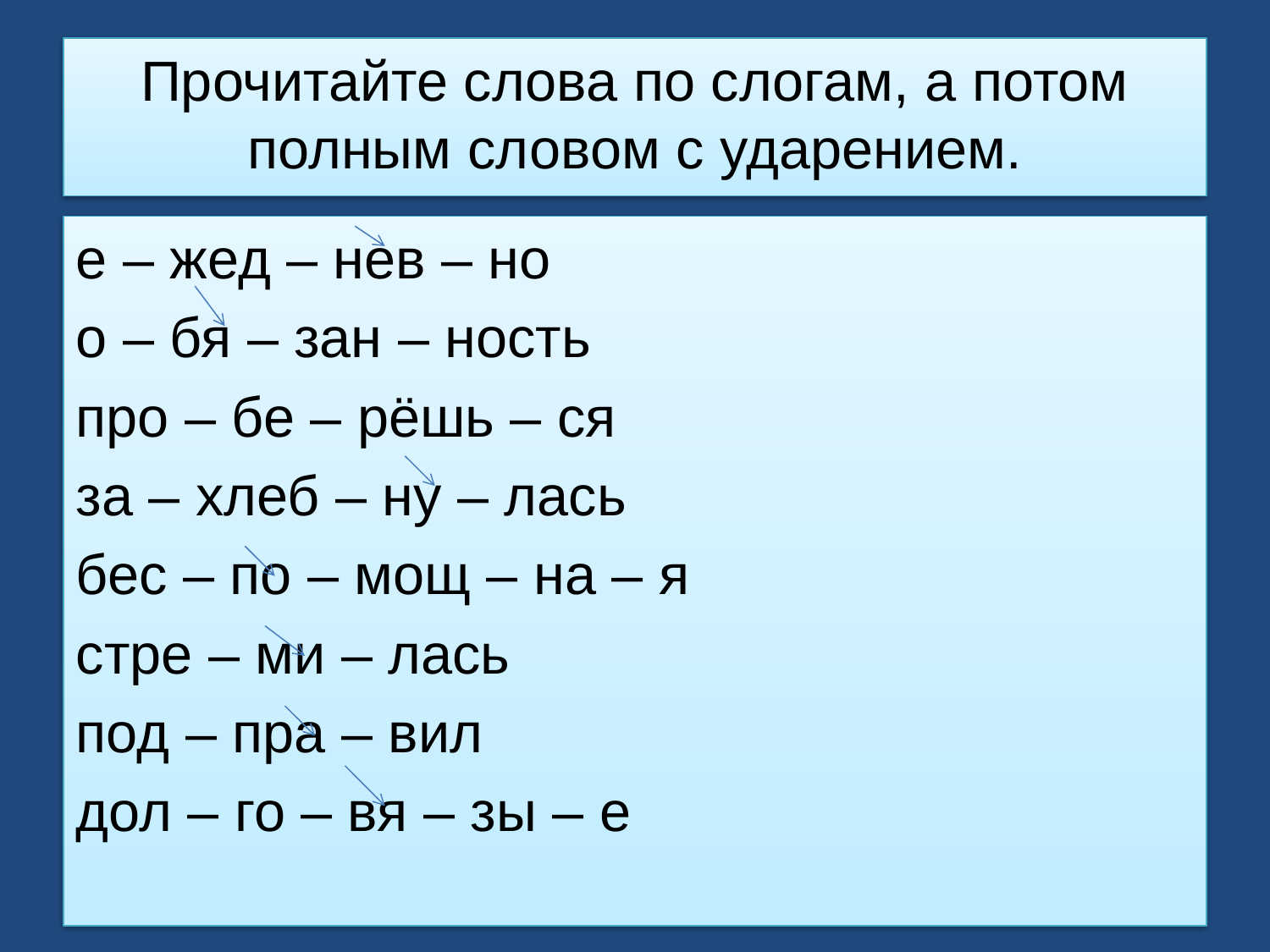

Прочитайте слова по слогам, а потом полным словом с ударением.
е – жед – нев – но
о – бя – зан – ность
про – бе – рёшь – ся
за – хлеб – ну – лась
бес – по – мощ – на – я
стре – ми – лась
под – пра – вил
дол – го – вя – зы – е